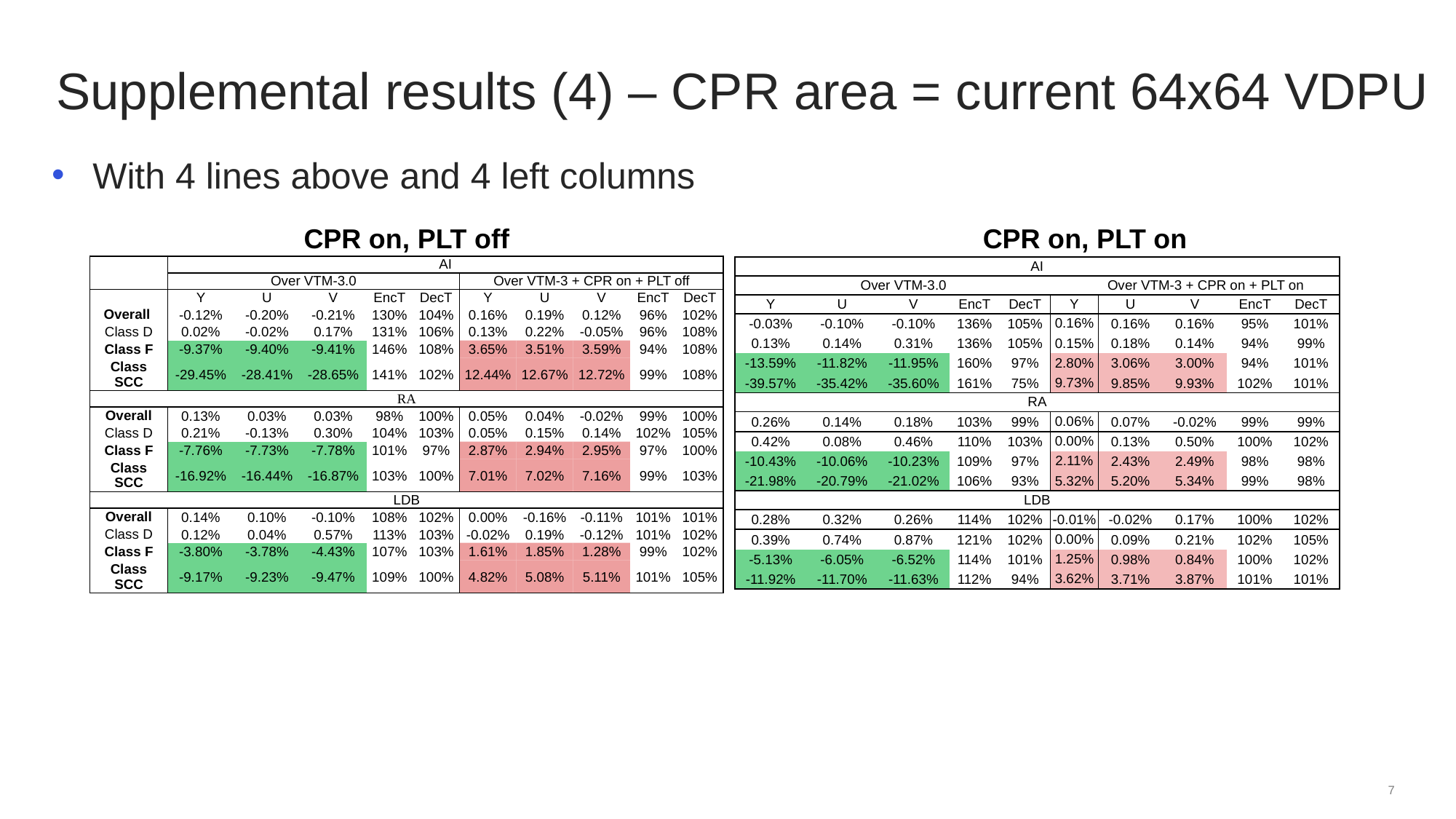

# Supplemental results (4) – CPR area = current 64x64 VDPU
With 4 lines above and 4 left columns
CPR on, PLT off
CPR on, PLT on
|  | AI |  |  |  |  |  |  |  |  |  |
| --- | --- | --- | --- | --- | --- | --- | --- | --- | --- | --- |
|  | Over VTM-3.0 |  |  |  |  | Over VTM-3 + CPR on + PLT off |  |  |  |  |
|  | Y | U | V | EncT | DecT | Y | U | V | EncT | DecT |
| Overall | -0.12% | -0.20% | -0.21% | 130% | 104% | 0.16% | 0.19% | 0.12% | 96% | 102% |
| Class D | 0.02% | -0.02% | 0.17% | 131% | 106% | 0.13% | 0.22% | -0.05% | 96% | 108% |
| Class F | -9.37% | -9.40% | -9.41% | 146% | 108% | 3.65% | 3.51% | 3.59% | 94% | 108% |
| Class SCC | -29.45% | -28.41% | -28.65% | 141% | 102% | 12.44% | 12.67% | 12.72% | 99% | 108% |
| RA |  |  |  |  |  |  |  |  |  |  |
| Overall | 0.13% | 0.03% | 0.03% | 98% | 100% | 0.05% | 0.04% | -0.02% | 99% | 100% |
| Class D | 0.21% | -0.13% | 0.30% | 104% | 103% | 0.05% | 0.15% | 0.14% | 102% | 105% |
| Class F | -7.76% | -7.73% | -7.78% | 101% | 97% | 2.87% | 2.94% | 2.95% | 97% | 100% |
| Class SCC | -16.92% | -16.44% | -16.87% | 103% | 100% | 7.01% | 7.02% | 7.16% | 99% | 103% |
| LDB |  |  |  |  |  |  |  |  |  |  |
| Overall | 0.14% | 0.10% | -0.10% | 108% | 102% | 0.00% | -0.16% | -0.11% | 101% | 101% |
| Class D | 0.12% | 0.04% | 0.57% | 113% | 103% | -0.02% | 0.19% | -0.12% | 101% | 102% |
| Class F | -3.80% | -3.78% | -4.43% | 107% | 103% | 1.61% | 1.85% | 1.28% | 99% | 102% |
| Class SCC | -9.17% | -9.23% | -9.47% | 109% | 100% | 4.82% | 5.08% | 5.11% | 101% | 105% |
| AI |  |  |  |  |  |  |  |  |  |  |
| --- | --- | --- | --- | --- | --- | --- | --- | --- | --- | --- |
| Over VTM-3.0 |  |  |  |  |  | Over VTM-3 + CPR on + PLT on |  |  |  |  |
| Y | U | V | EncT | DecT | Y |  | U | V | EncT | DecT |
| -0.03% | -0.10% | -0.10% | 136% | 105% | 0.16% |  | 0.16% | 0.16% | 95% | 101% |
| 0.13% | 0.14% | 0.31% | 136% | 105% | 0.15% |  | 0.18% | 0.14% | 94% | 99% |
| -13.59% | -11.82% | -11.95% | 160% | 97% | 2.80% |  | 3.06% | 3.00% | 94% | 101% |
| -39.57% | -35.42% | -35.60% | 161% | 75% | 9.73% |  | 9.85% | 9.93% | 102% | 101% |
| RA |  |  |  |  |  |  |  |  |  |  |
| 0.26% | 0.14% | 0.18% | 103% | 99% | 0.06% |  | 0.07% | -0.02% | 99% | 99% |
| 0.42% | 0.08% | 0.46% | 110% | 103% | 0.00% |  | 0.13% | 0.50% | 100% | 102% |
| -10.43% | -10.06% | -10.23% | 109% | 97% | 2.11% |  | 2.43% | 2.49% | 98% | 98% |
| -21.98% | -20.79% | -21.02% | 106% | 93% | 5.32% |  | 5.20% | 5.34% | 99% | 98% |
| LDB |  |  |  |  |  |  |  |  |  |  |
| 0.28% | 0.32% | 0.26% | 114% | 102% | -0.01% |  | -0.02% | 0.17% | 100% | 102% |
| 0.39% | 0.74% | 0.87% | 121% | 102% | 0.00% |  | 0.09% | 0.21% | 102% | 105% |
| -5.13% | -6.05% | -6.52% | 114% | 101% | 1.25% |  | 0.98% | 0.84% | 100% | 102% |
| -11.92% | -11.70% | -11.63% | 112% | 94% | 3.62% |  | 3.71% | 3.87% | 101% | 101% |